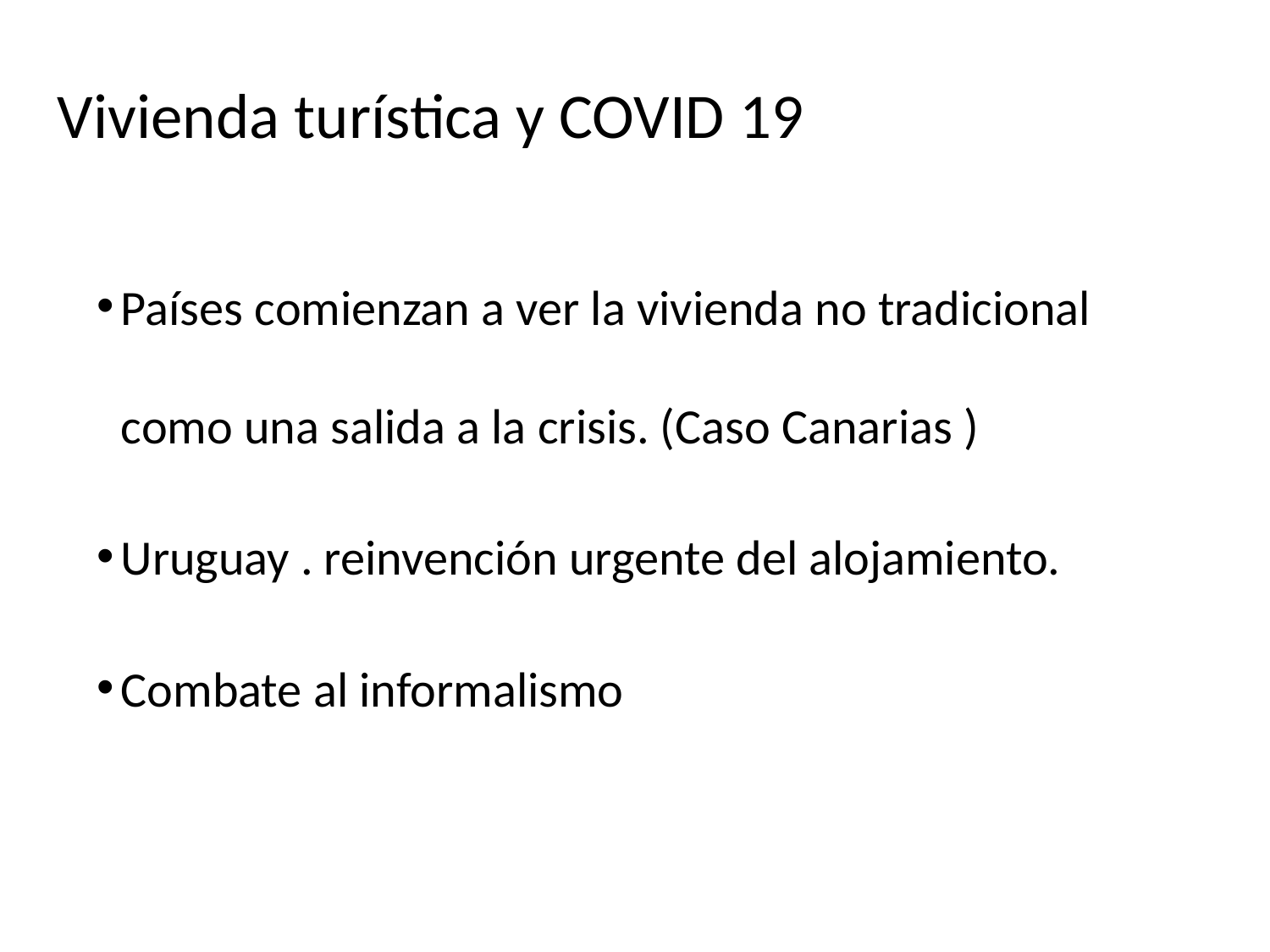

Vivienda turística y COVID 19
Países comienzan a ver la vivienda no tradicional como una salida a la crisis. (Caso Canarias )
Uruguay . reinvención urgente del alojamiento.
Combate al informalismo